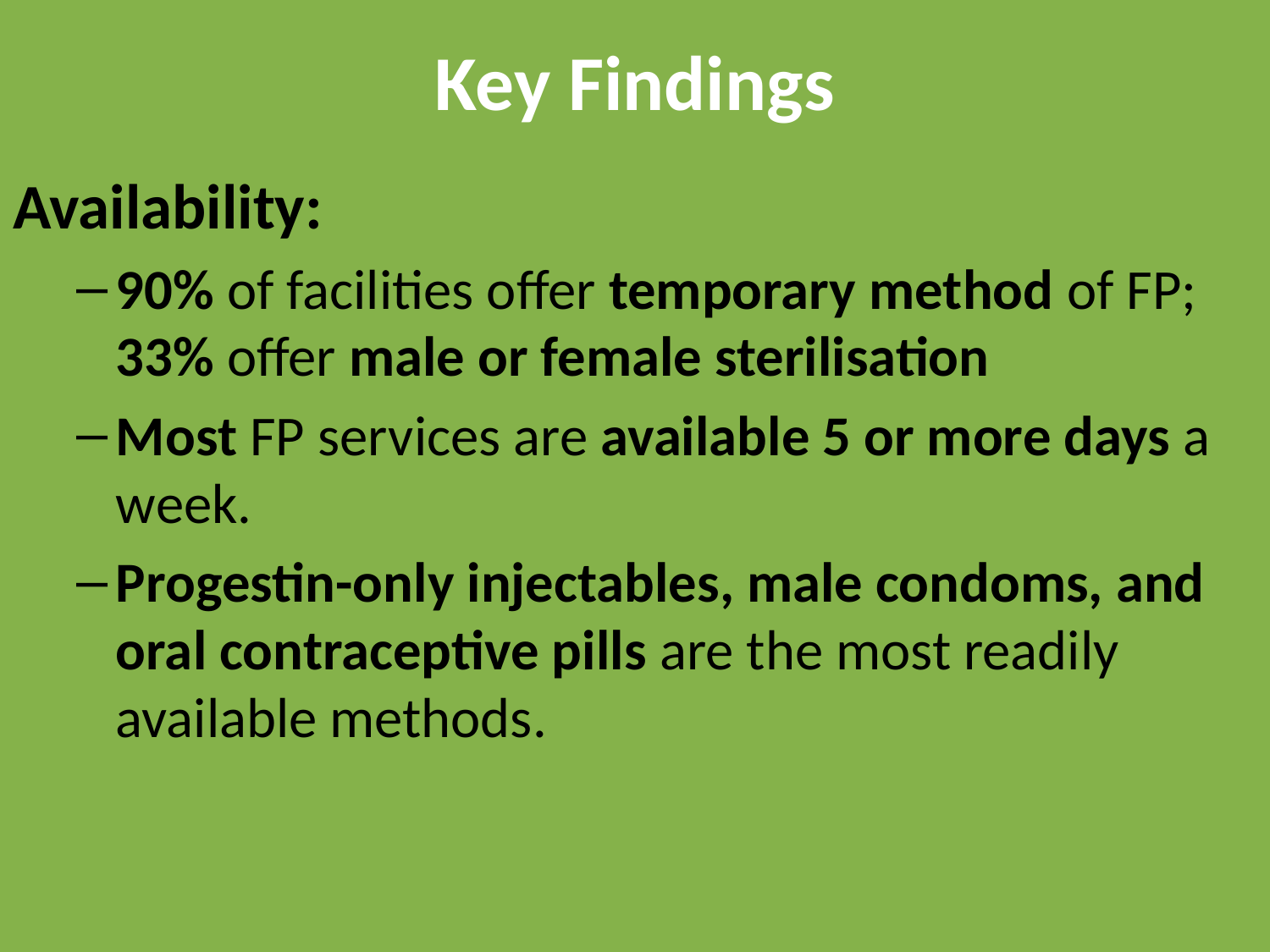

# Key Findings
Availability:
90% of facilities offer temporary method of FP; 33% offer male or female sterilisation
Most FP services are available 5 or more days a week.
Progestin-only injectables, male condoms, and oral contraceptive pills are the most readily available methods.